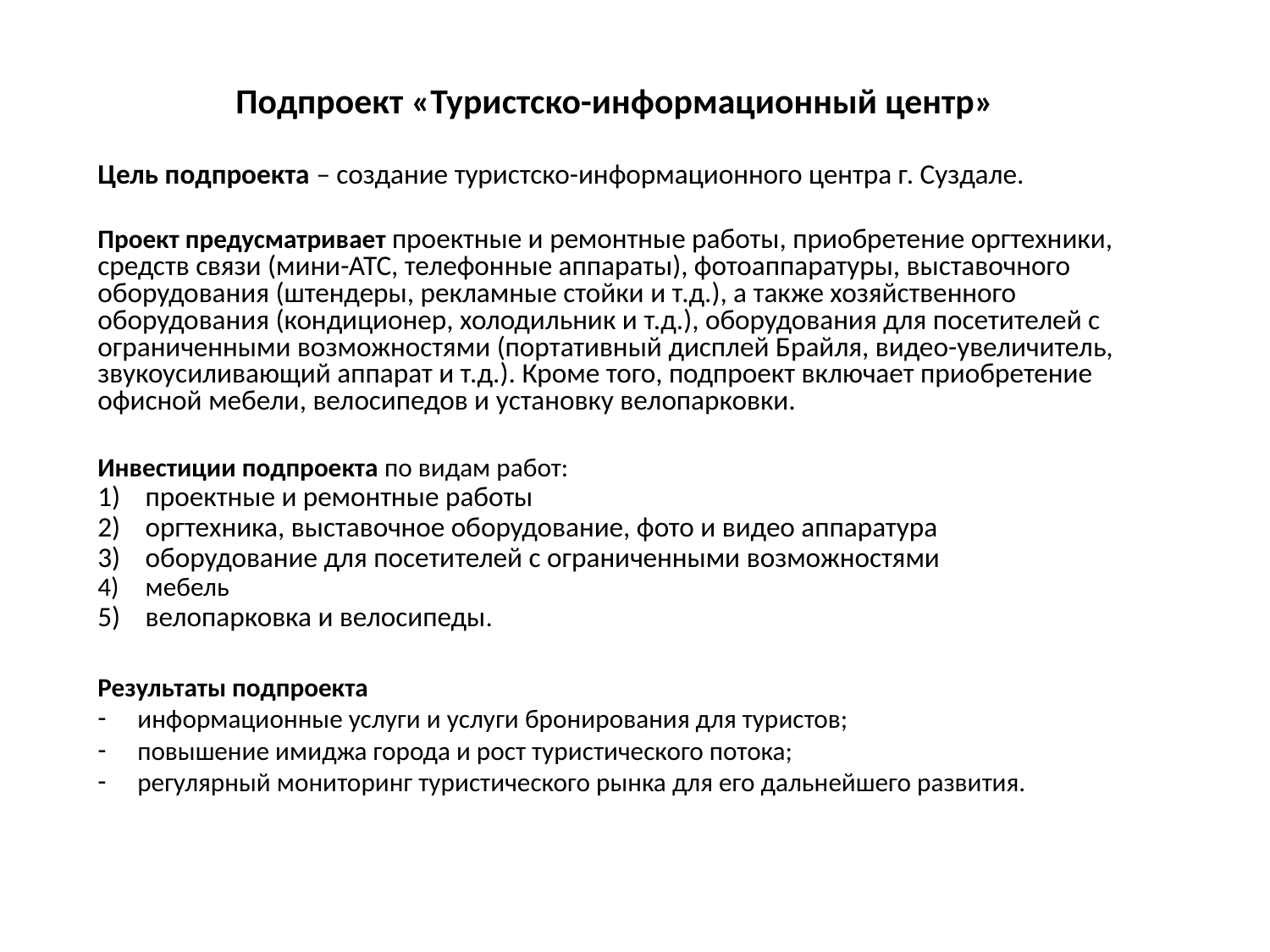

# Подпроект «Туристско-информационный центр»
Цель подпроекта – создание туристско-информационного центра г. Суздале.

Проект предусматривает проектные и ремонтные работы, приобретение оргтехники, средств связи (мини-АТС, телефонные аппараты), фотоаппаратуры, выставочного оборудования (штендеры, рекламные стойки и т.д.), а также хозяйственного оборудования (кондиционер, холодильник и т.д.), оборудования для посетителей с ограниченными возможностями (портативный дисплей Брайля, видео-увеличитель, звукоусиливающий аппарат и т.д.). Кроме того, подпроект включает приобретение офисной мебели, велосипедов и установку велопарковки.

Инвестиции подпроекта по видам работ:
проектные и ремонтные работы
оргтехника, выставочное оборудование, фото и видео аппаратура
оборудование для посетителей с ограниченными возможностями
мебель
велопарковка и велосипеды.

Результаты подпроекта
информационные услуги и услуги бронирования для туристов;
повышение имиджа города и рост туристического потока;
регулярный мониторинг туристического рынка для его дальнейшего развития.